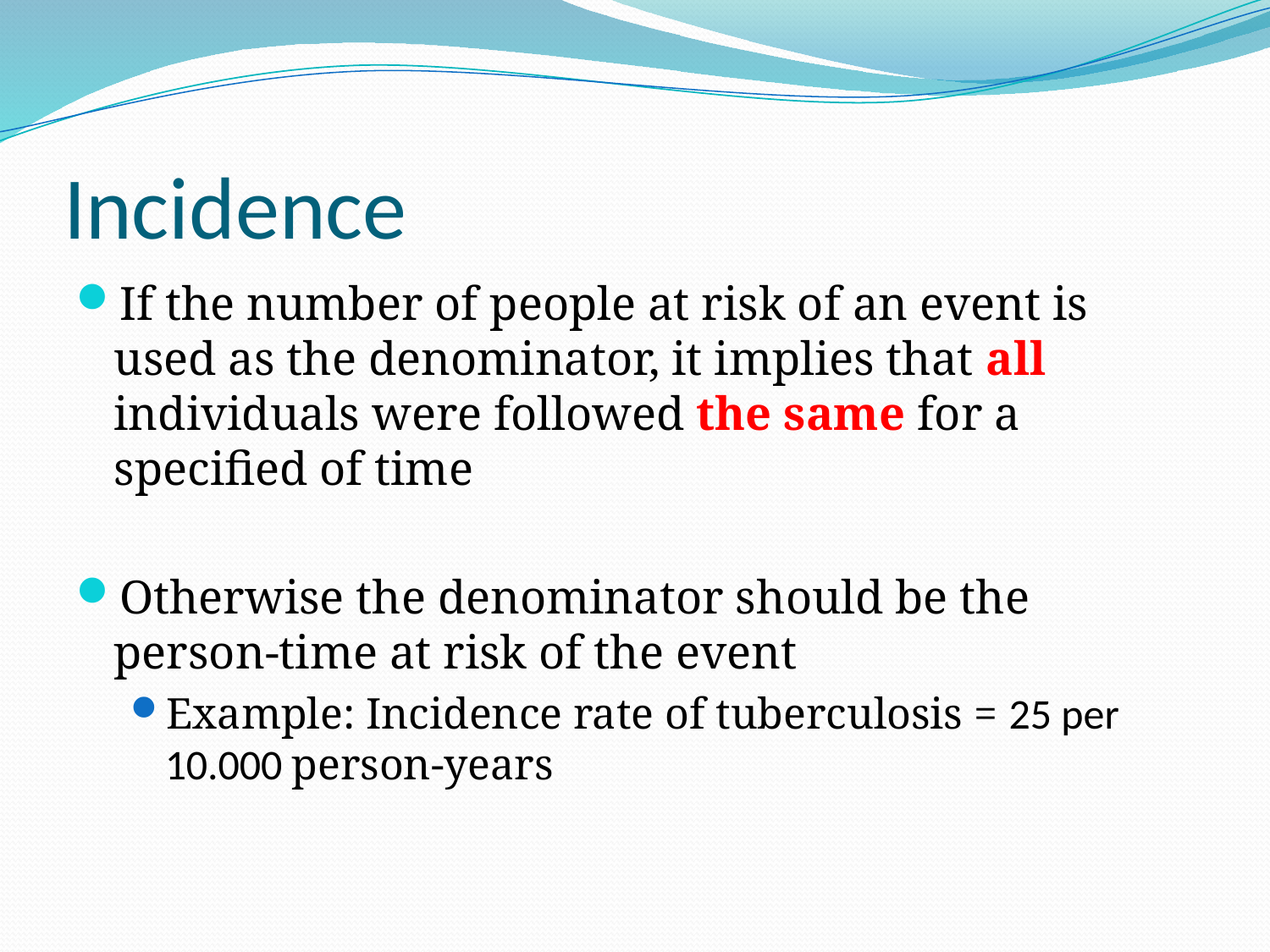

# Incidence
If the number of people at risk of an event is used as the denominator, it implies that all individuals were followed the same for a specified of time

Otherwise the denominator should be the person-time at risk of the event
Example: Incidence rate of tuberculosis = 25 per 10.000 person-years